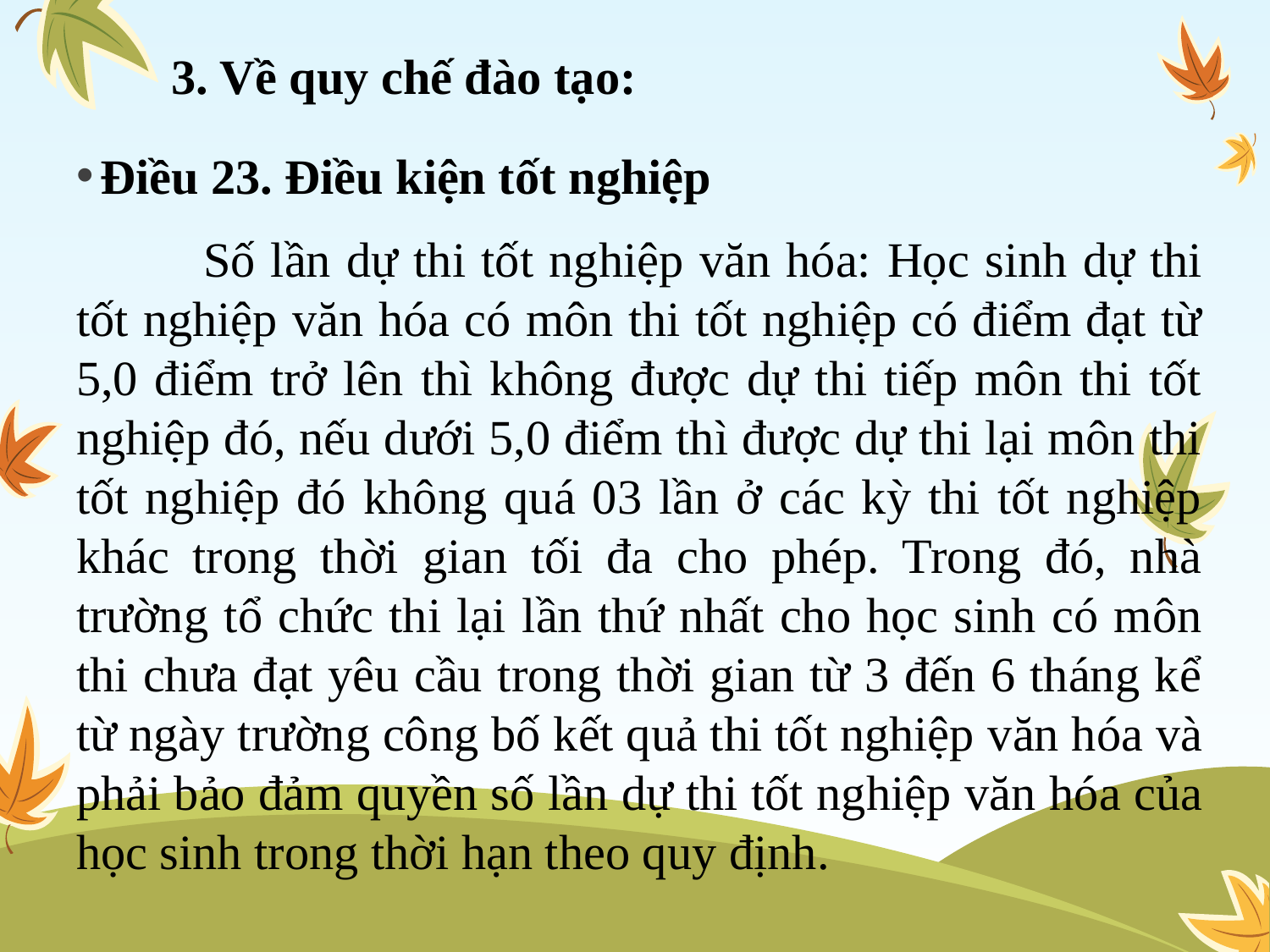

# 3. Về quy chế đào tạo:
Điều 23. Điều kiện tốt nghiệp
	Số lần dự thi tốt nghiệp văn hóa: Học sinh dự thi tốt nghiệp văn hóa có môn thi tốt nghiệp có điểm đạt từ 5,0 điểm trở lên thì không được dự thi tiếp môn thi tốt nghiệp đó, nếu dưới 5,0 điểm thì được dự thi lại môn thi tốt nghiệp đó không quá 03 lần ở các kỳ thi tốt nghiệp khác trong thời gian tối đa cho phép. Trong đó, nhà trường tổ chức thi lại lần thứ nhất cho học sinh có môn thi chưa đạt yêu cầu trong thời gian từ 3 đến 6 tháng kể từ ngày trường công bố kết quả thi tốt nghiệp văn hóa và phải bảo đảm quyền số lần dự thi tốt nghiệp văn hóa của học sinh trong thời hạn theo quy định.